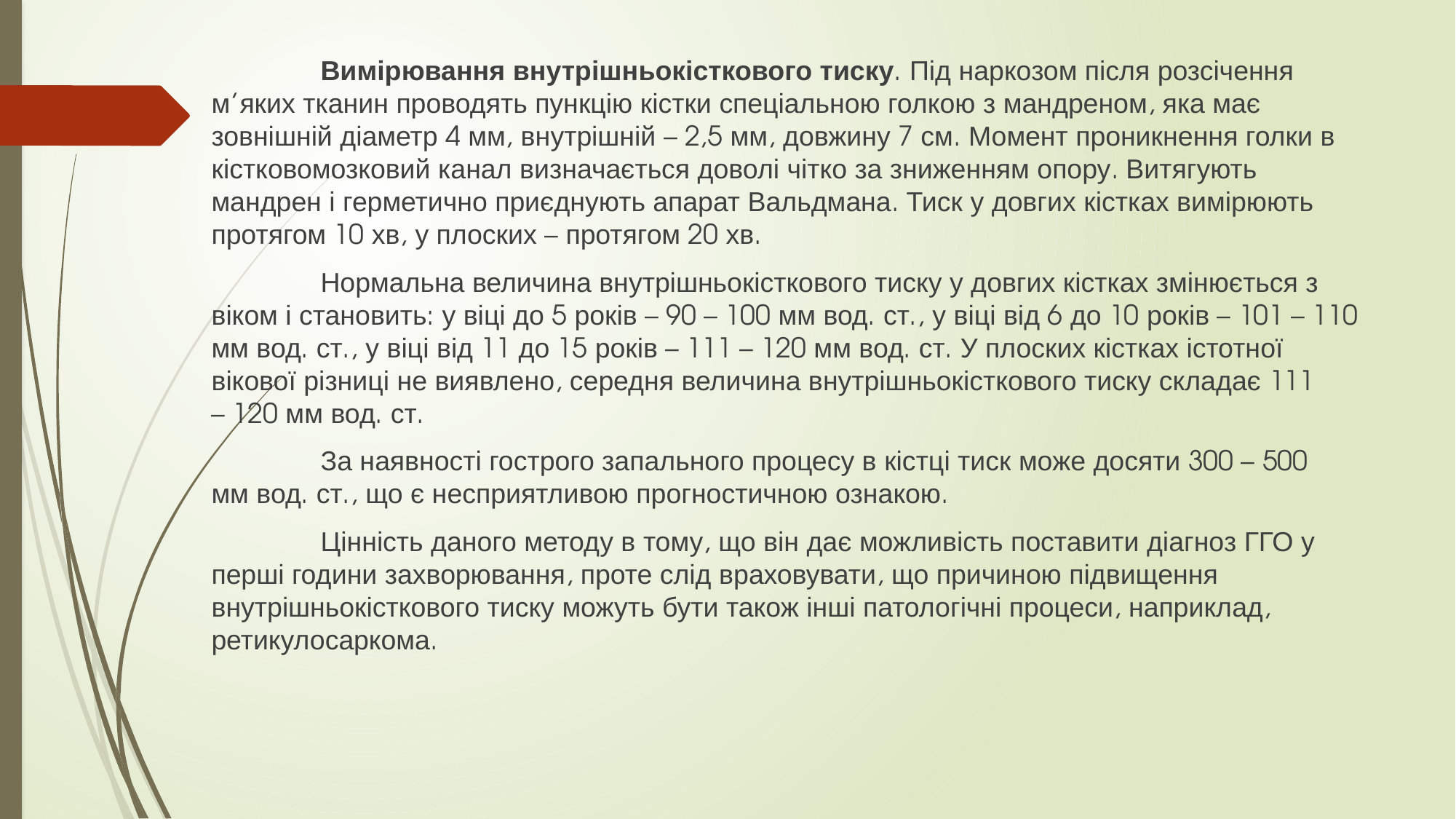

Вимірювання внутрішньокісткового тиску. Під наркозом після розсічення м’яких тканин проводять пункцію кістки спеціальною голкою з мандреном, яка має зовнішній діаметр 4 мм, внутрішній – 2,5 мм, довжину 7 см. Момент проникнення голки в кістковомозковий канал визначається доволі чітко за зниженням опору. Витягують мандрен і герметично приєднують апарат Вальдмана. Тиск у довгих кістках вимірюють протягом 10 хв, у плоских – протягом 20 хв.
	Нормальна величина внутрішньокісткового тиску у довгих кістках змінюється з віком і становить: у віці до 5 років – 90 – 100 мм вод. ст., у віці від 6 до 10 років – 101 – 110 мм вод. ст., у віці від 11 до 15 років – 111 – 120 мм вод. ст. У плоских кістках істотної вікової різниці не виявлено, середня величина внутрішньокісткового тиску складає 111 – 120 мм вод. ст.
	За наявності гострого запального процесу в кістці тиск може досяти 300 – 500 мм вод. ст., що є несприятливою прогностичною ознакою.
	Цінність даного методу в тому, що він дає можливість поставити діагноз ГГО у перші години захворювання, проте слід враховувати, що причиною підвищення внутрішньокісткового тиску можуть бути також інші патологічні процеси, наприклад, ретикулосаркома.